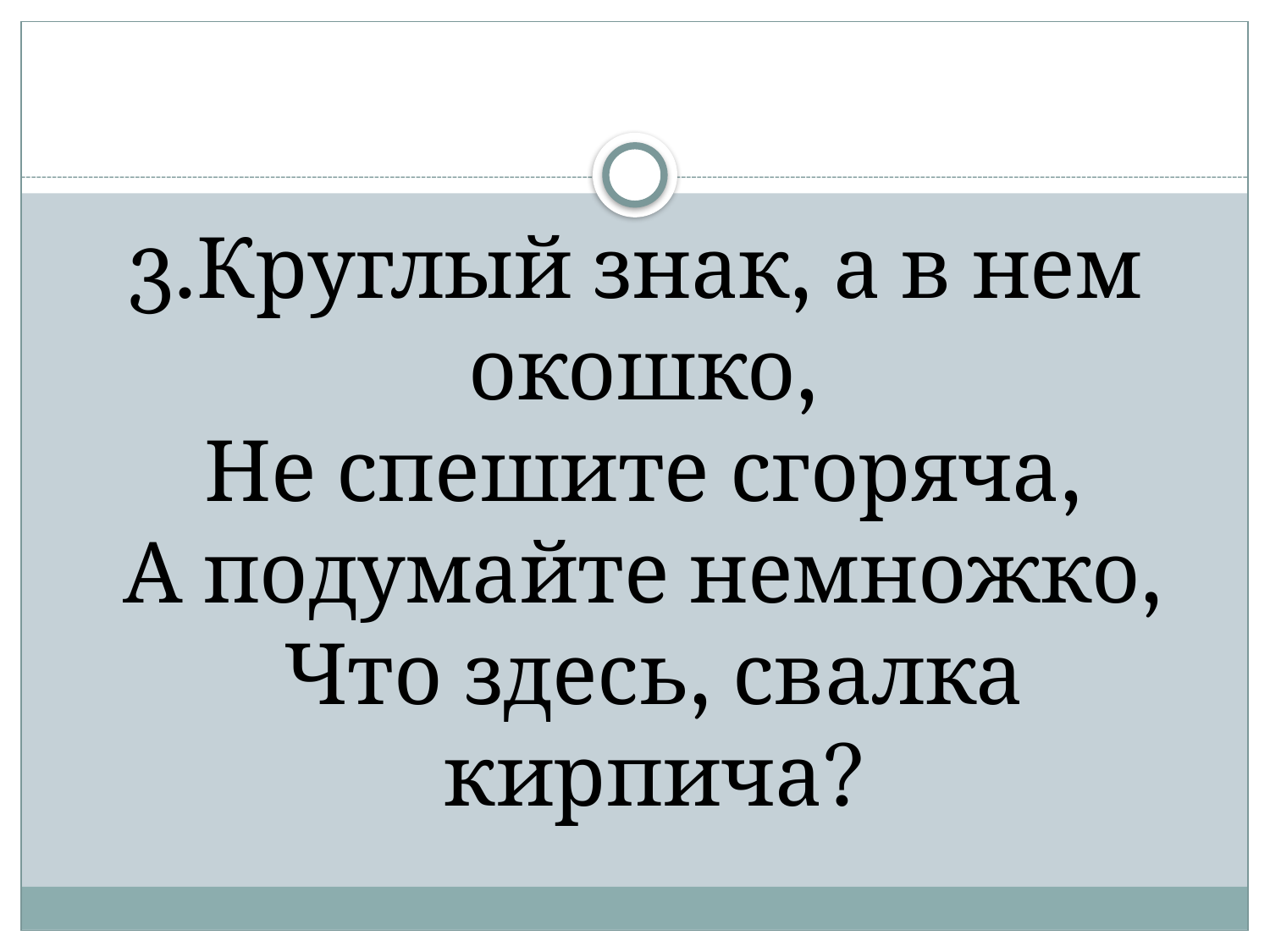

#

3.Круглый знак, а в нем окошко,
Не спешите сгоряча,
А подумайте немножко,
Что здесь, свалка кирпича?